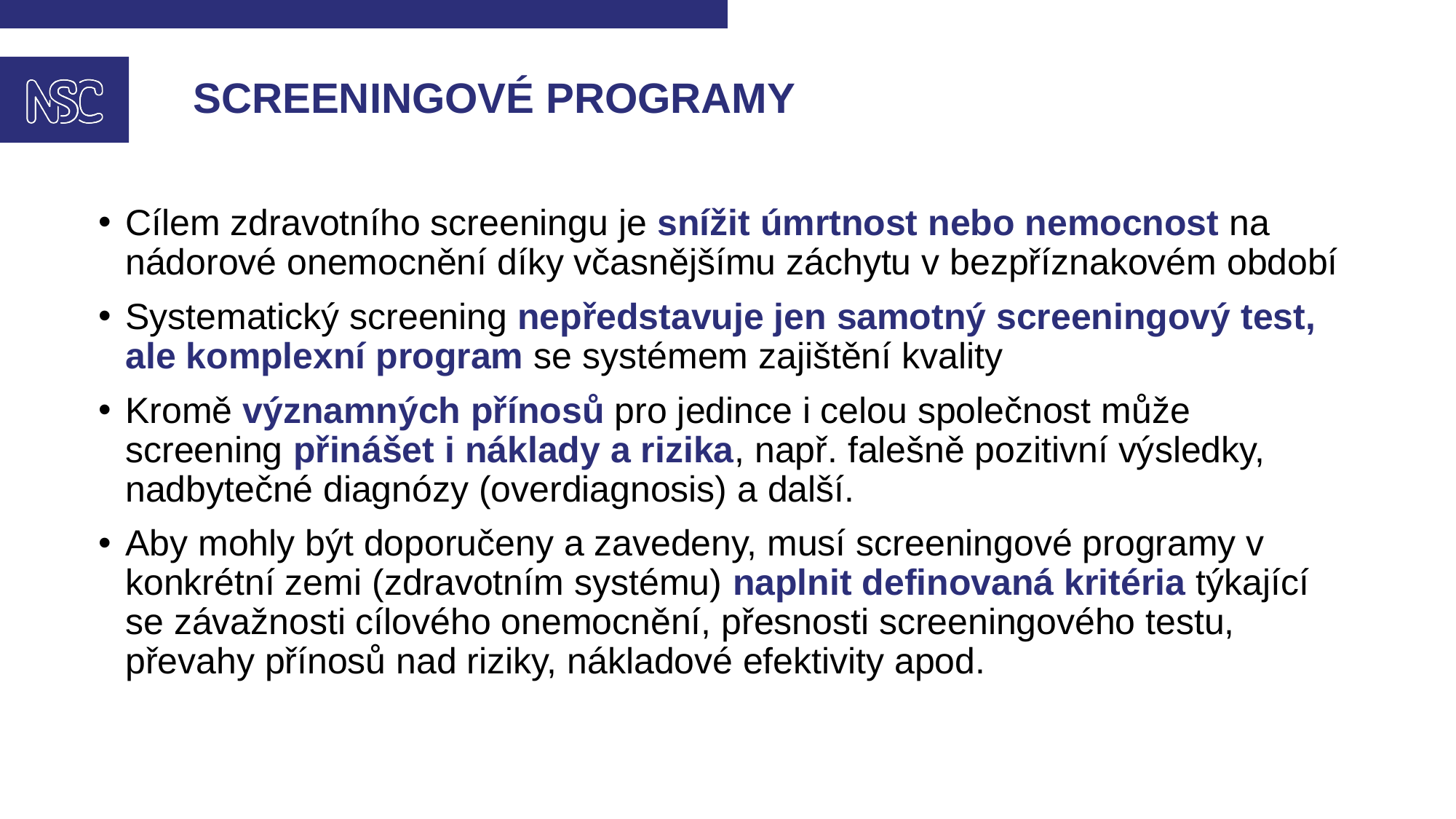

# Screeningové programy
Cílem zdravotního screeningu je snížit úmrtnost nebo nemocnost na nádorové onemocnění díky včasnějšímu záchytu v bezpříznakovém období
Systematický screening nepředstavuje jen samotný screeningový test, ale komplexní program se systémem zajištění kvality
Kromě významných přínosů pro jedince i celou společnost může screening přinášet i náklady a rizika, např. falešně pozitivní výsledky, nadbytečné diagnózy (overdiagnosis) a další.
Aby mohly být doporučeny a zavedeny, musí screeningové programy v konkrétní zemi (zdravotním systému) naplnit definovaná kritéria týkající se závažnosti cílového onemocnění, přesnosti screeningového testu, převahy přínosů nad riziky, nákladové efektivity apod.